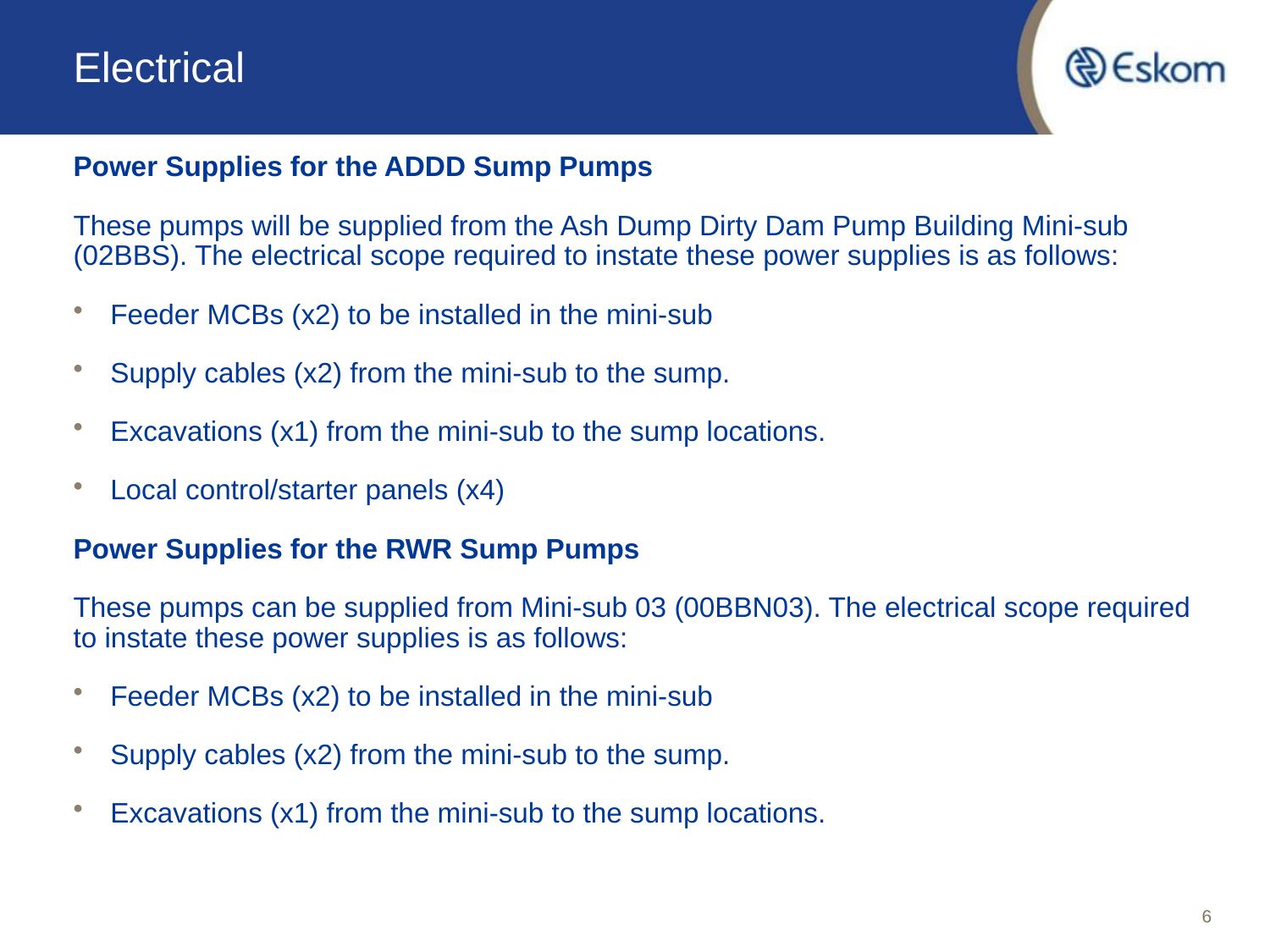

# Electrical
Power Supplies for the ADDD Sump Pumps
These pumps will be supplied from the Ash Dump Dirty Dam Pump Building Mini-sub (02BBS). The electrical scope required to instate these power supplies is as follows:
Feeder MCBs (x2) to be installed in the mini-sub
Supply cables (x2) from the mini-sub to the sump.
Excavations (x1) from the mini-sub to the sump locations.
Local control/starter panels (x4)
Power Supplies for the RWR Sump Pumps
These pumps can be supplied from Mini-sub 03 (00BBN03). The electrical scope required to instate these power supplies is as follows:
Feeder MCBs (x2) to be installed in the mini-sub
Supply cables (x2) from the mini-sub to the sump.
Excavations (x1) from the mini-sub to the sump locations.

6